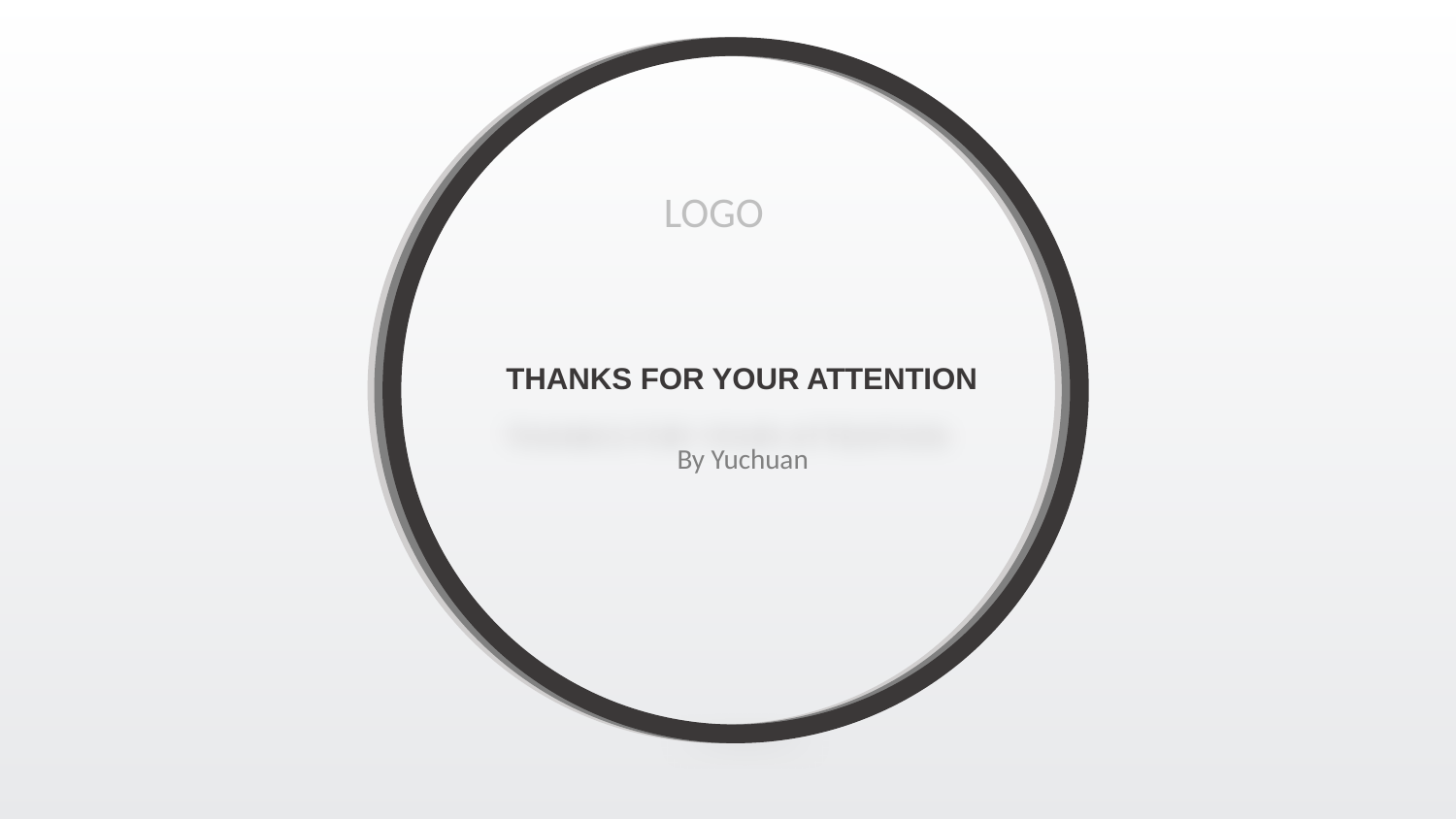

LOGO
THANKS FOR YOUR ATTENTION
By Yuchuan